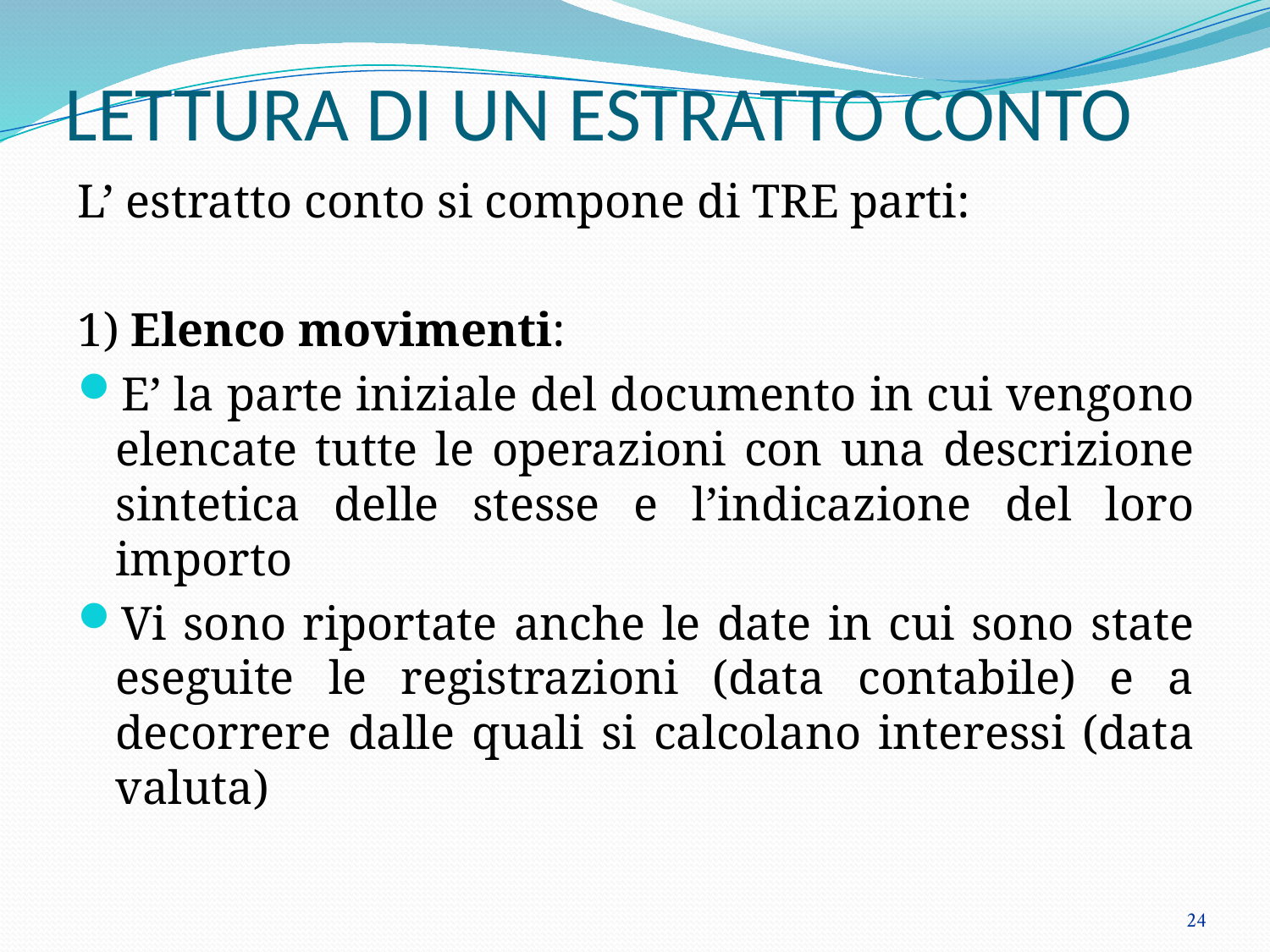

# LETTURA DI UN ESTRATTO CONTO
L’ estratto conto si compone di TRE parti:

1) Elenco movimenti:
E’ la parte iniziale del documento in cui vengono elencate tutte le operazioni con una descrizione sintetica delle stesse e l’indicazione del loro importo
Vi sono riportate anche le date in cui sono state eseguite le registrazioni (data contabile) e a decorrere dalle quali si calcolano interessi (data valuta)

24